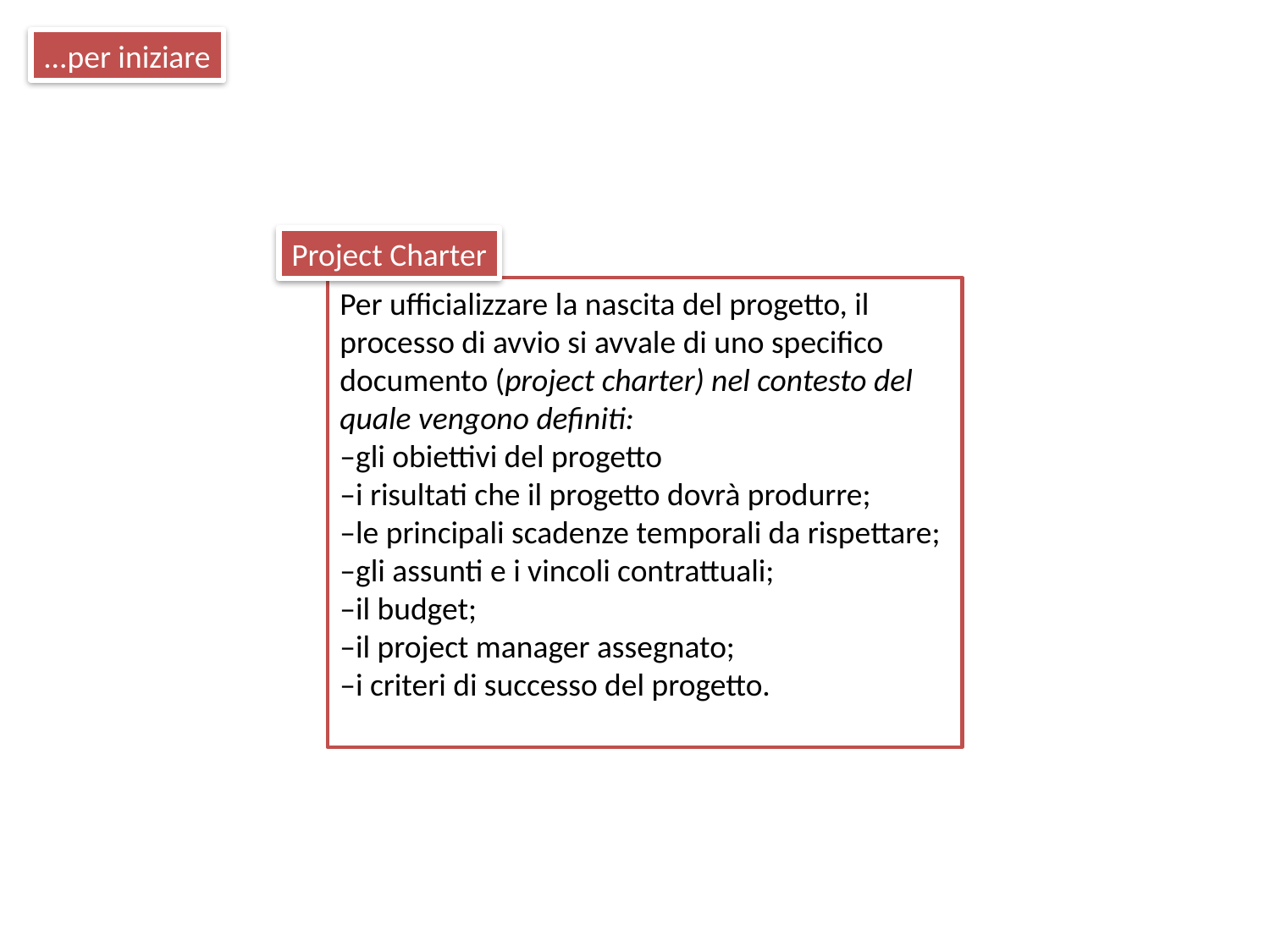

...per iniziare
Project Charter
Per ufficializzare la nascita del progetto, il processo di avvio si avvale di uno specifico documento (project charter) nel contesto del quale vengono definiti:
–gli obiettivi del progetto
–i risultati che il progetto dovrà produrre;
–le principali scadenze temporali da rispettare;
–gli assunti e i vincoli contrattuali;
–il budget;
–il project manager assegnato;
–i criteri di successo del progetto.